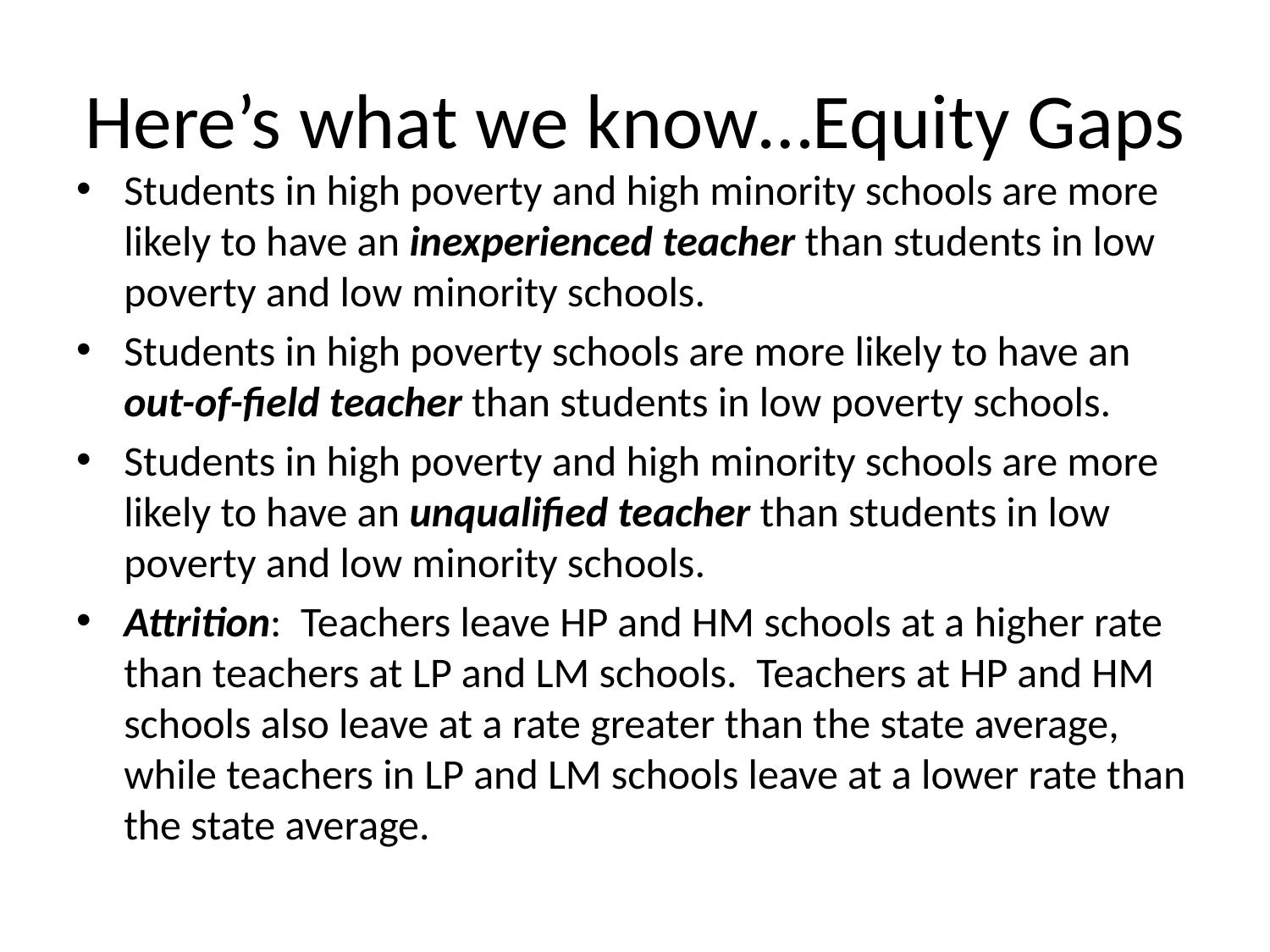

# Here’s what we know…Equity Gaps
Students in high poverty and high minority schools are more likely to have an inexperienced teacher than students in low poverty and low minority schools.
Students in high poverty schools are more likely to have an out-of-field teacher than students in low poverty schools.
Students in high poverty and high minority schools are more likely to have an unqualified teacher than students in low poverty and low minority schools.
Attrition:  Teachers leave HP and HM schools at a higher rate than teachers at LP and LM schools.  Teachers at HP and HM schools also leave at a rate greater than the state average, while teachers in LP and LM schools leave at a lower rate than the state average.